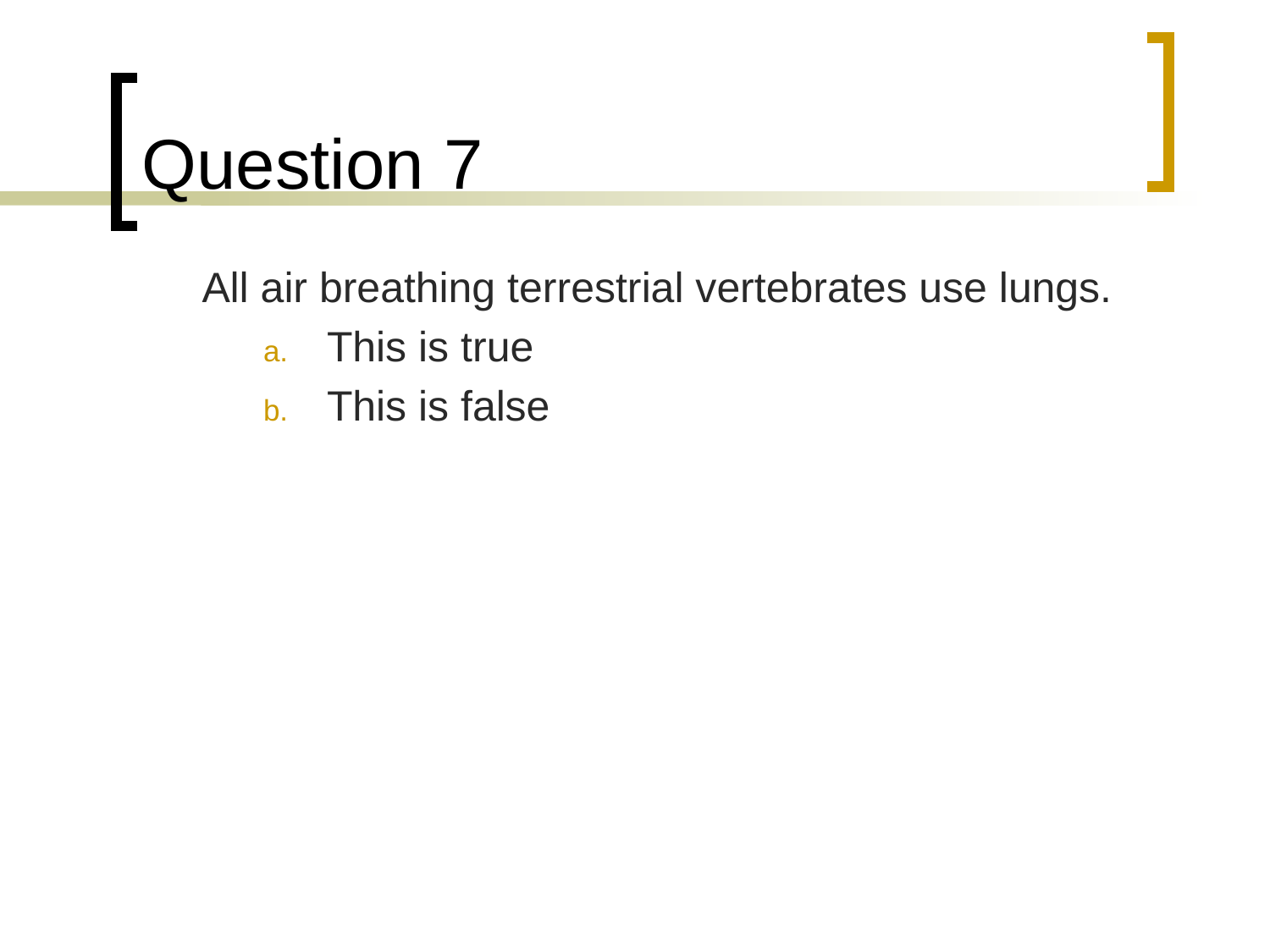

# Question 7
	All air breathing terrestrial vertebrates use lungs.
This is true
This is false